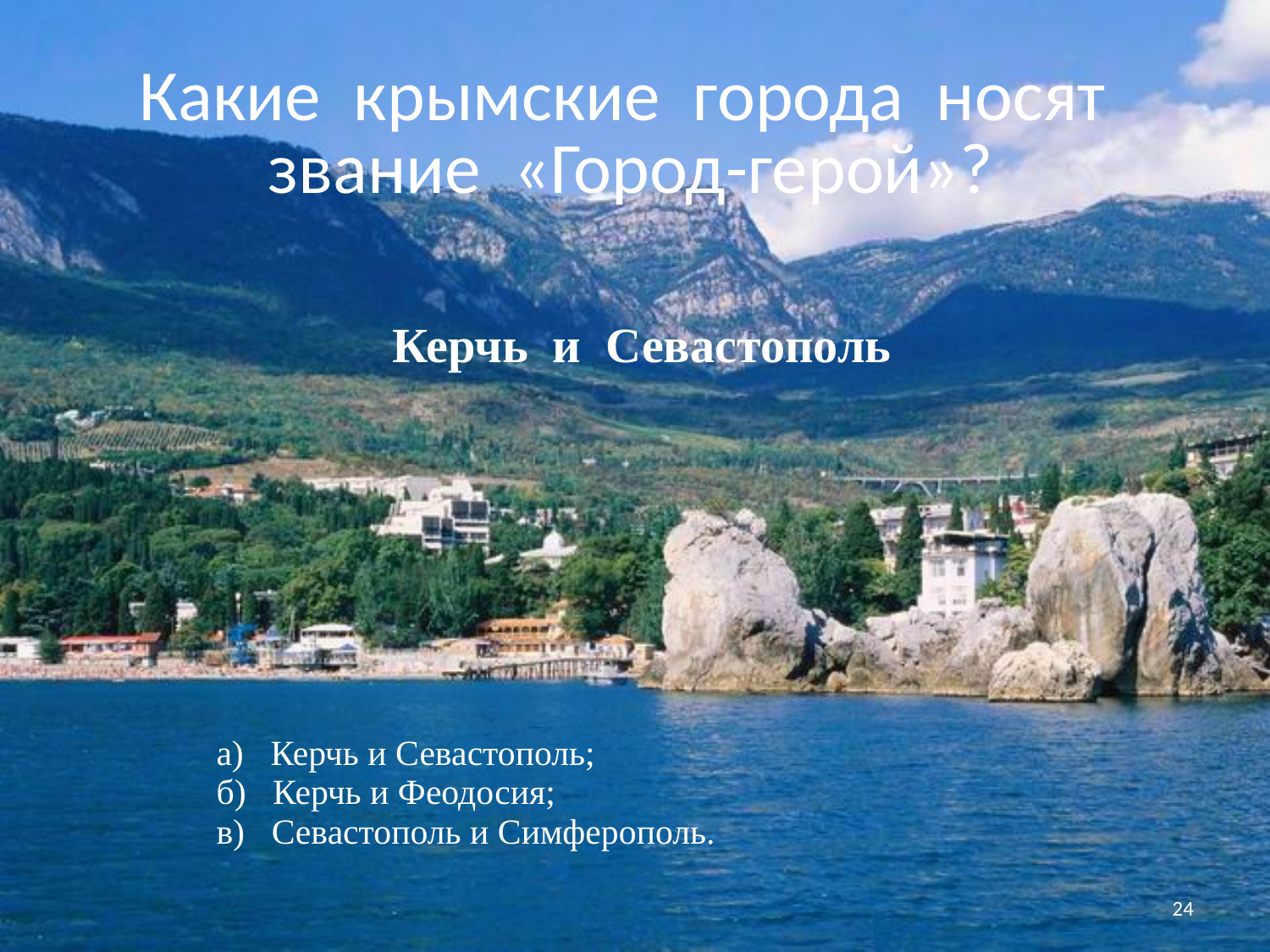

# Какие  крымские  города  носят  звание  «Город-герой»?
Керчь  и  Севастополь
| а) Керчь и Севастополь; |
| --- |
| б) Керчь и Феодосия; |
| в) Севастополь и Симферополь. |
24